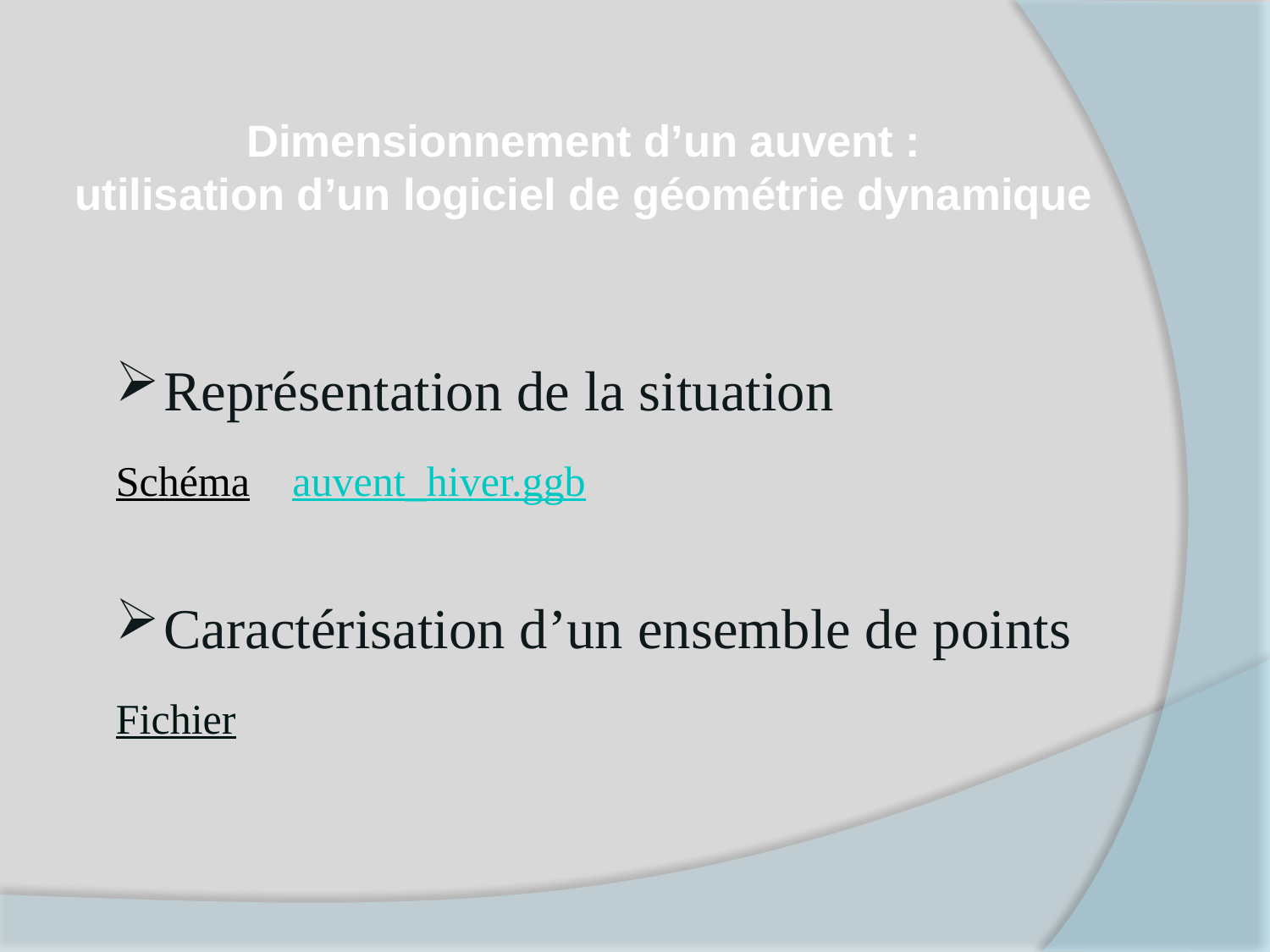

# Dimensionnement d’un auvent : utilisation d’un logiciel de géométrie dynamique
Représentation de la situation
Schéma    auvent_hiver.ggb
Caractérisation d’un ensemble de points
Fichier